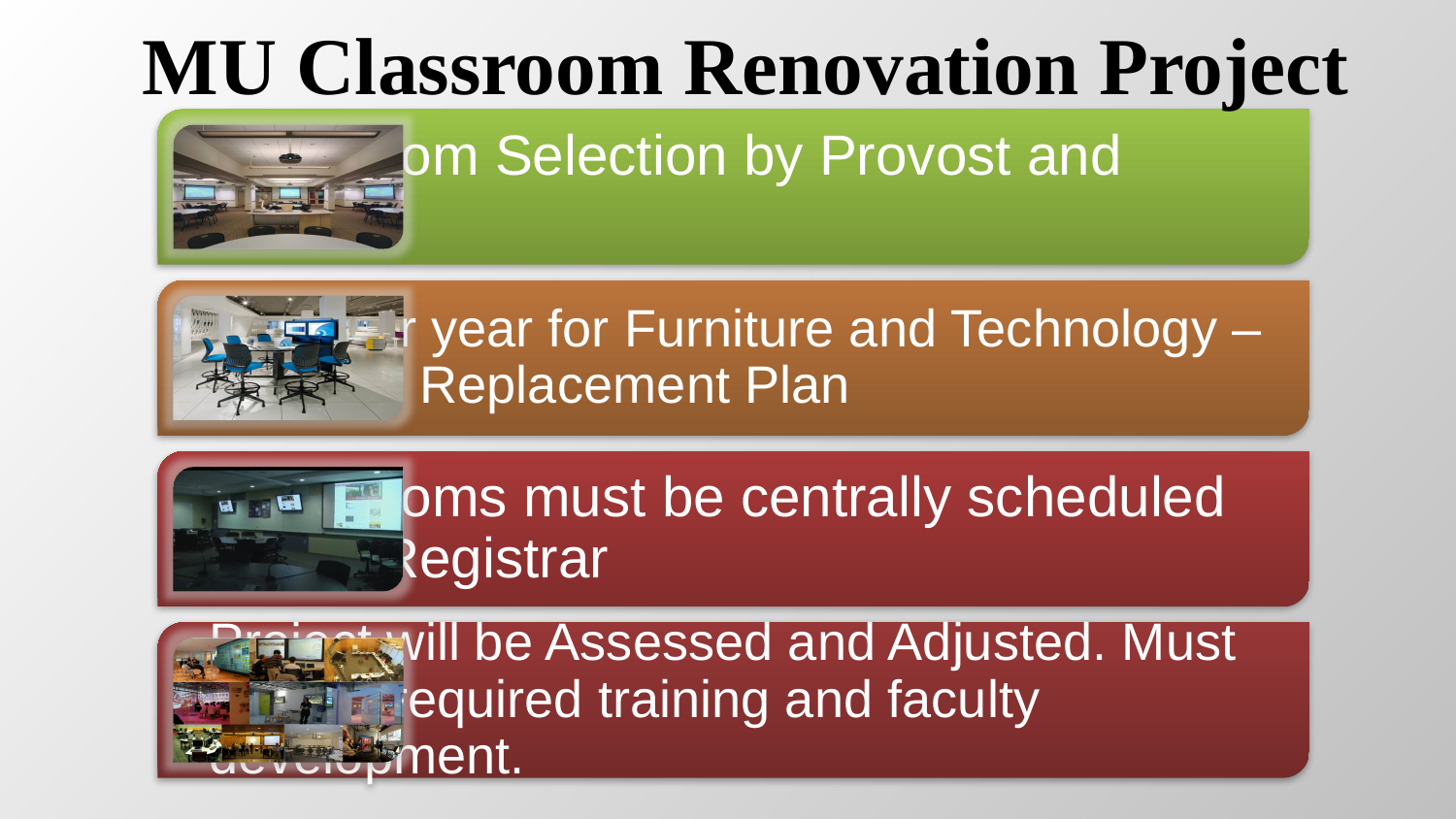

MU Classroom Renovation Project
Classroom Selection by Provost and Deans
$1 M per year for Furniture and Technology – Includes Replacement Plan
Classrooms must be centrally scheduled by the Registrar
Project will be Assessed and Adjusted. Must include required training and faculty development.